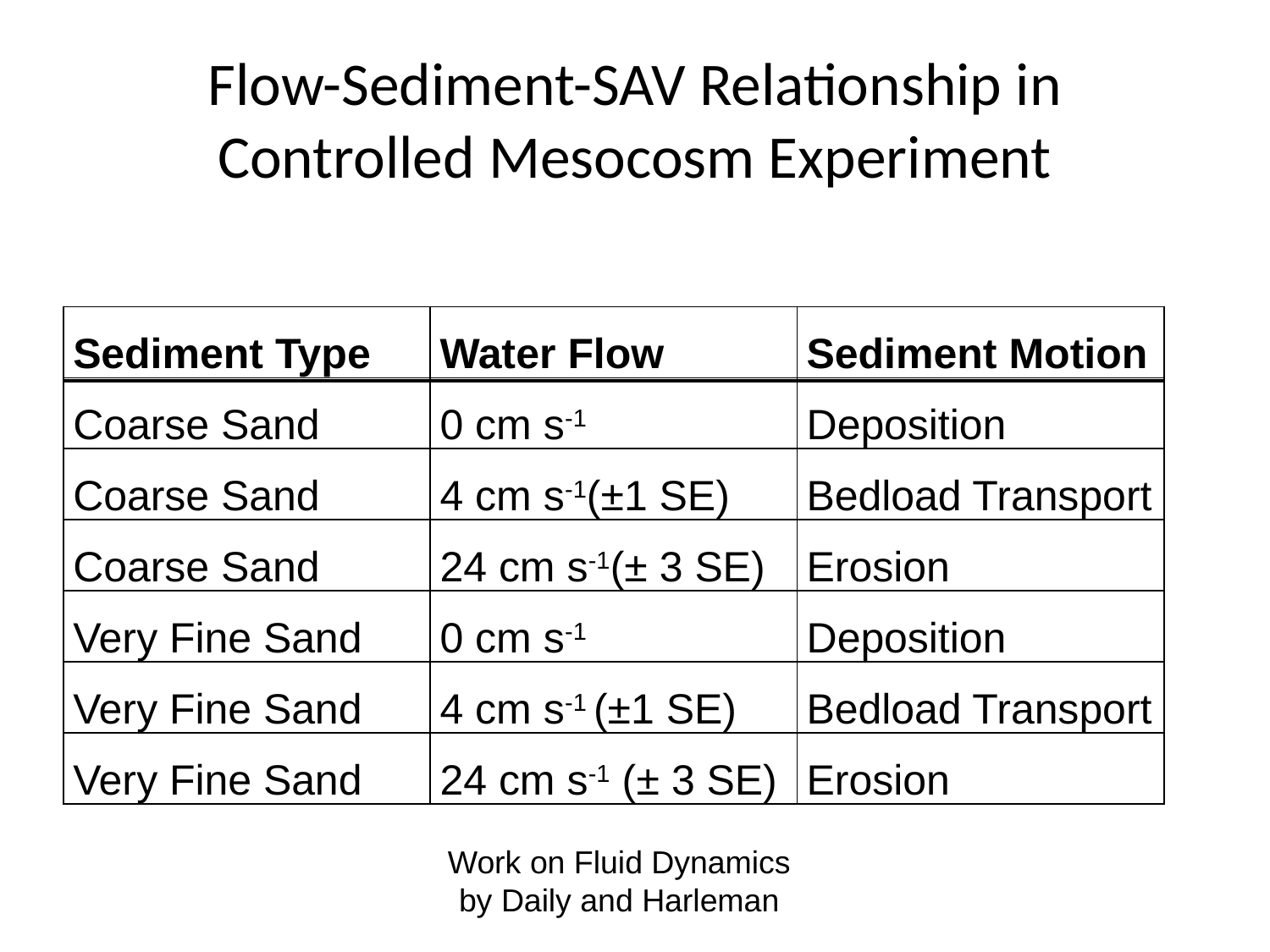

# Flow-Sediment-SAV Relationship in Controlled Mesocosm Experiment
| Sediment Type | Water Flow | Sediment Motion |
| --- | --- | --- |
| Coarse Sand | 0 cm s-1 | Deposition |
| Coarse Sand | 4 cm s-1(±1 SE) | Bedload Transport |
| Coarse Sand | 24 cm s-1(± 3 SE) | Erosion |
| Very Fine Sand | 0 cm s-1 | Deposition |
| Very Fine Sand | 4 cm s-1 (±1 SE) | Bedload Transport |
| Very Fine Sand | 24 cm s-1 (± 3 SE) | Erosion |
Work on Fluid Dynamics by Daily and Harleman